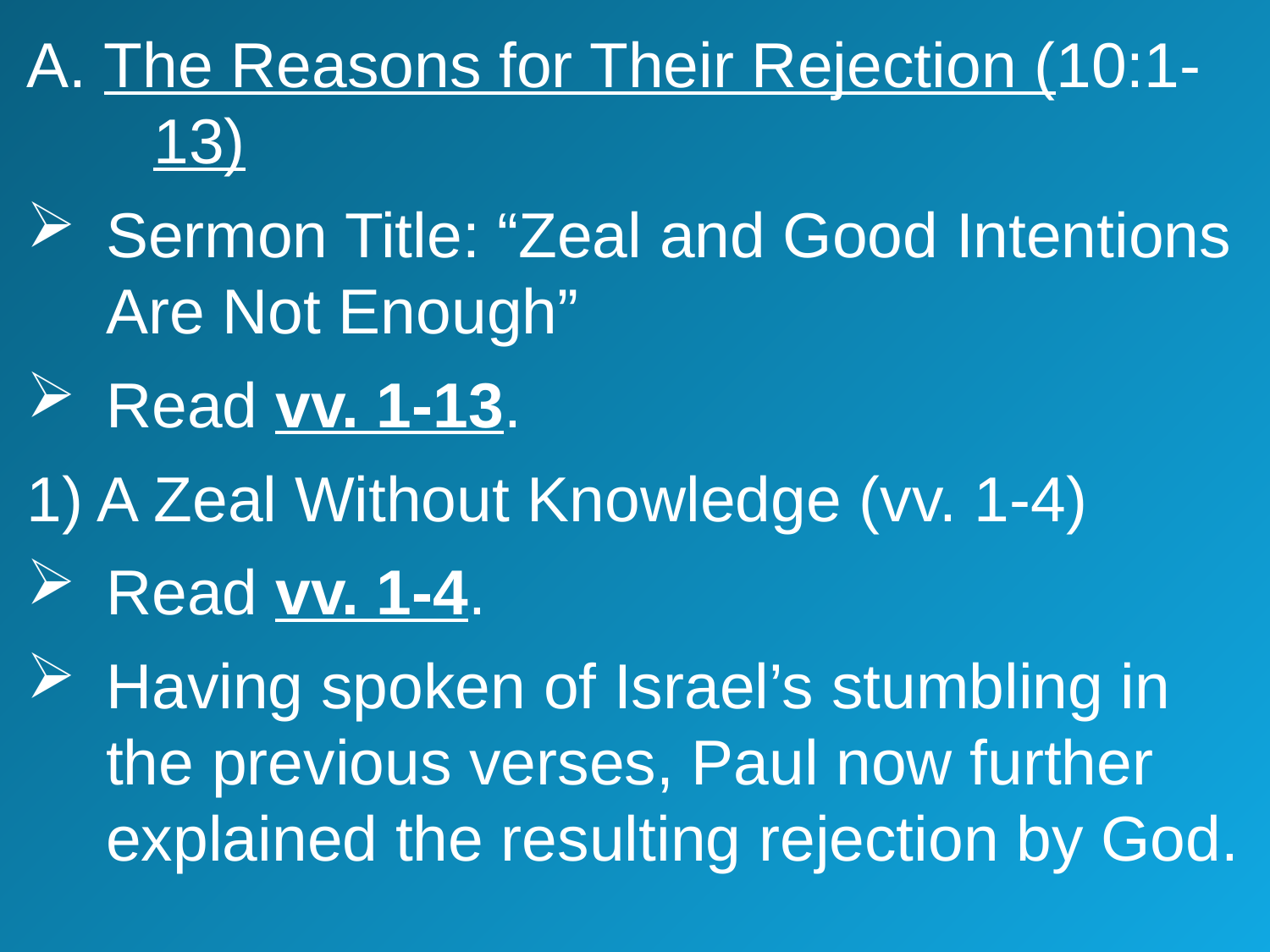

A. The Reasons for Their Rejection (10:1-	13)
Sermon Title: “Zeal and Good Intentions Are Not Enough”
Read vv. 1-13.
1) A Zeal Without Knowledge (vv. 1-4)
Read vv. 1-4.
Having spoken of Israel’s stumbling in the previous verses, Paul now further explained the resulting rejection by God.